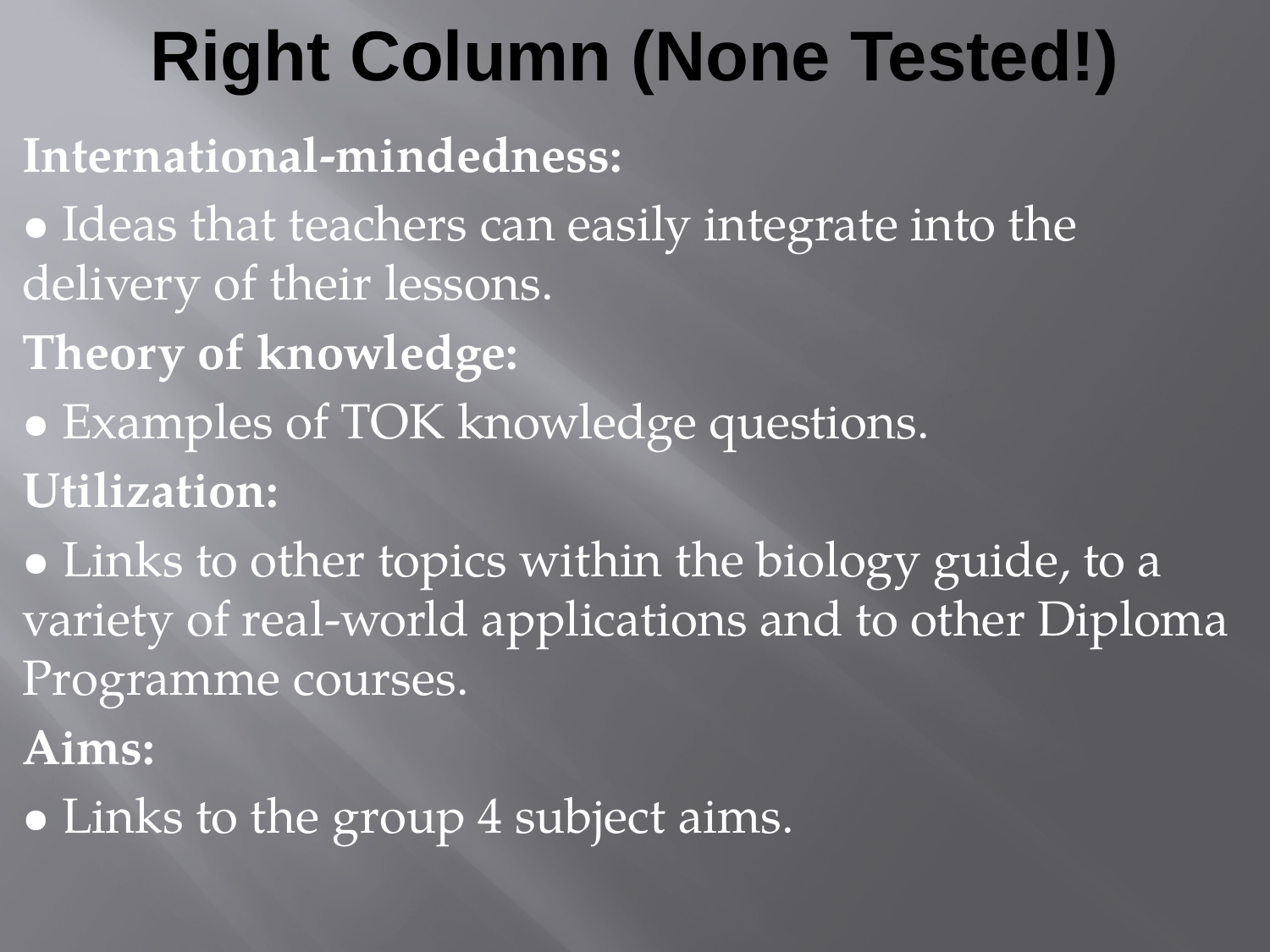

# Right Column (None Tested!)
International-mindedness:
• Ideas that teachers can easily integrate into the delivery of their lessons.
Theory of knowledge:
• Examples of TOK knowledge questions.
Utilization:
• Links to other topics within the biology guide, to a variety of real-world applications and to other Diploma Programme courses.
Aims:
• Links to the group 4 subject aims.